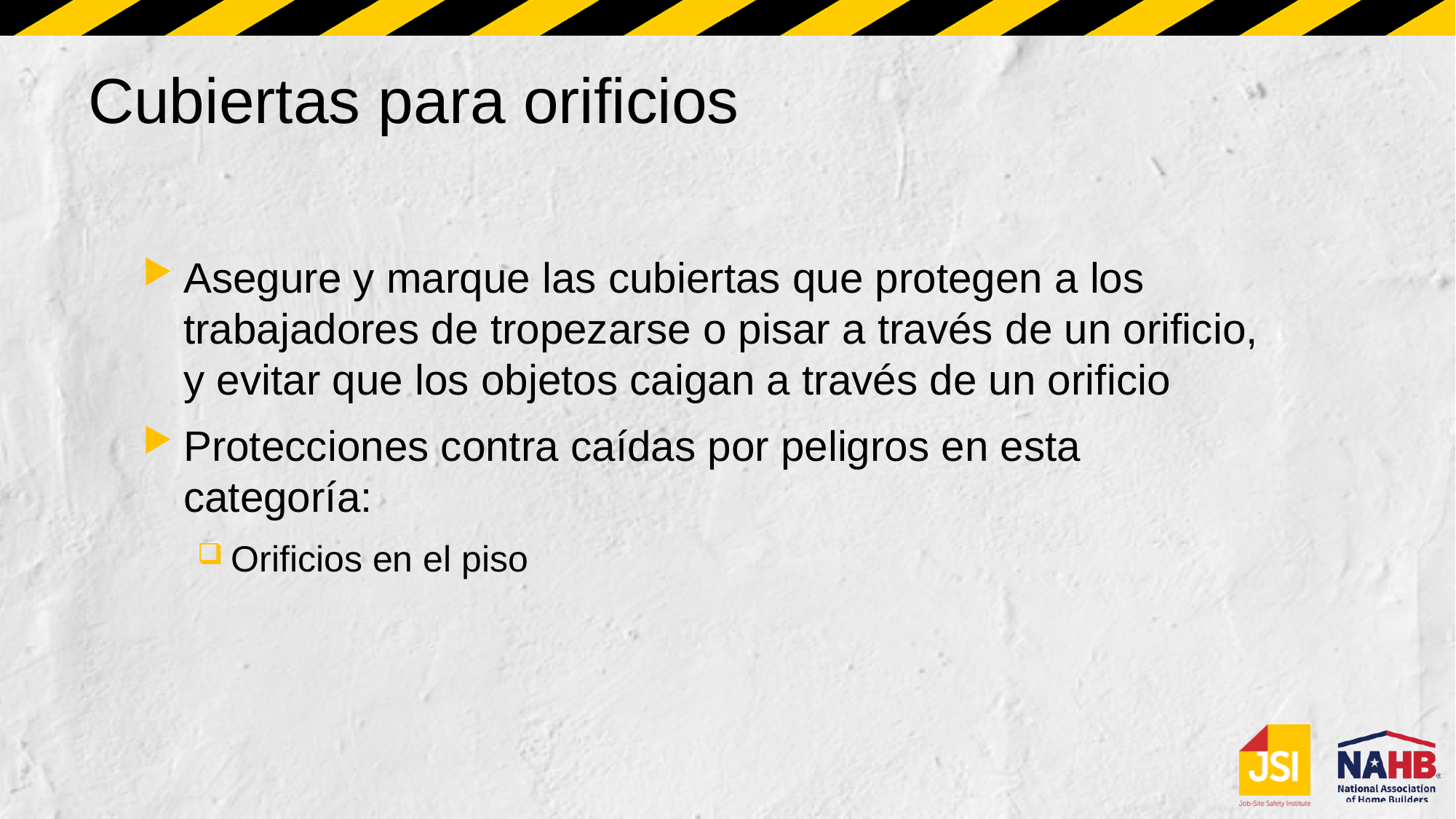

# Cubiertas para orificios
Asegure y marque las cubiertas que protegen a los trabajadores de tropezarse o pisar a través de un orificio, y evitar que los objetos caigan a través de un orificio
Protecciones contra caídas por peligros en esta categoría:
Orificios en el piso